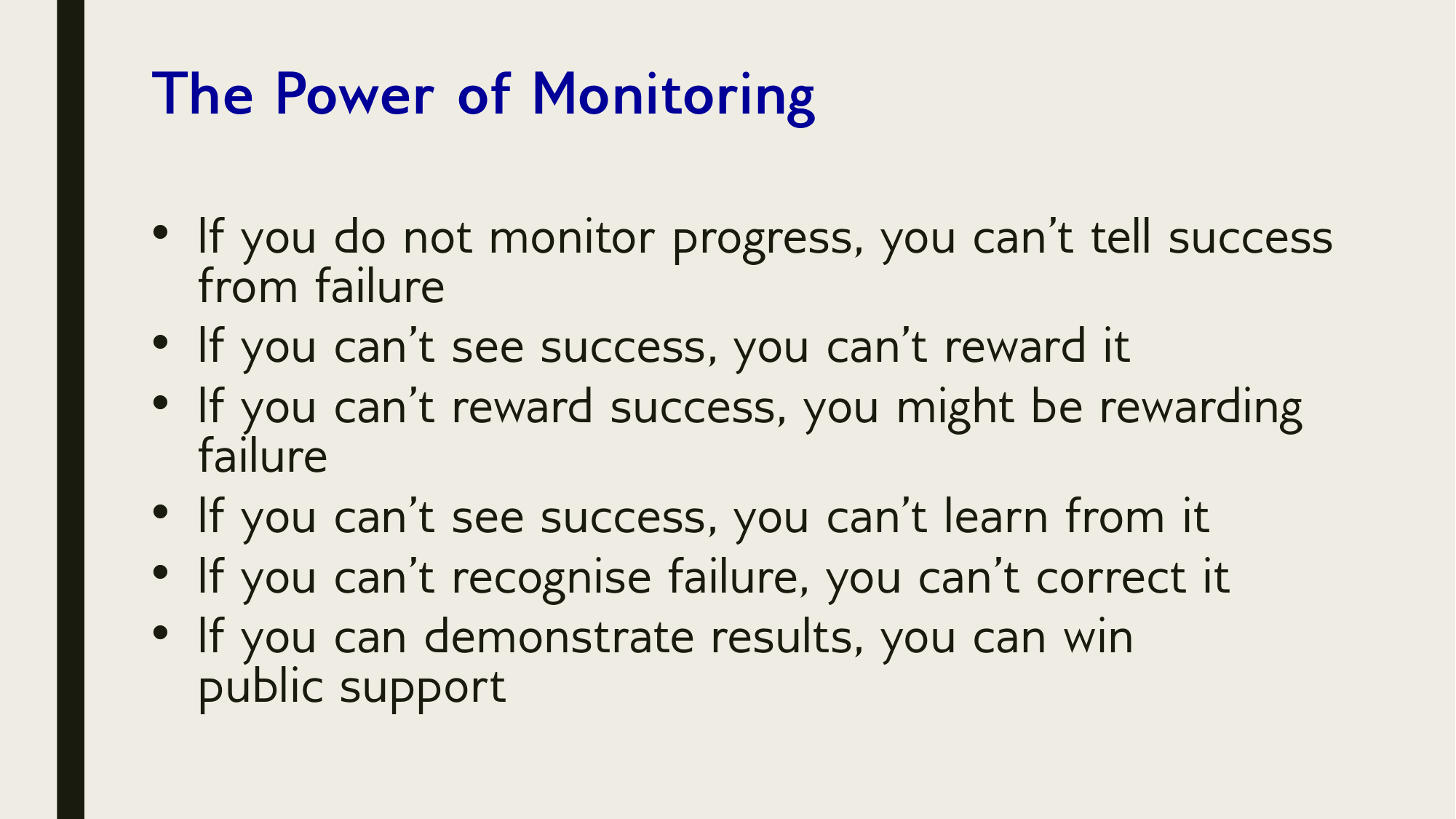

# The Power of Monitoring
If you do not monitor progress, you can’t tell success from failure
If you can’t see success, you can’t reward it
If you can’t reward success, you might be rewarding failure
If you can’t see success, you can’t learn from it
If you can’t recognise failure, you can’t correct it
If you can demonstrate results, you can win
public support